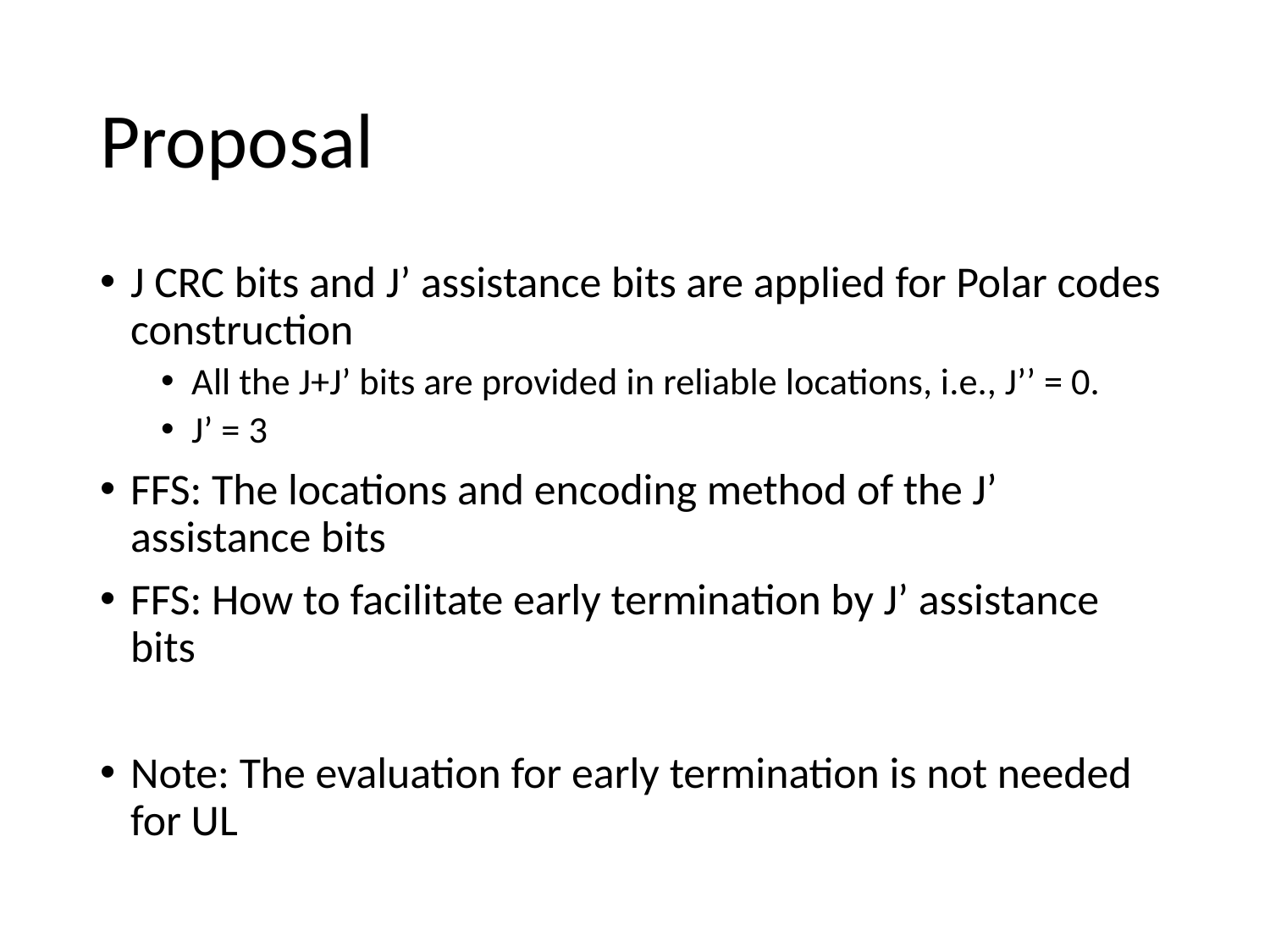

# Proposal
J CRC bits and J’ assistance bits are applied for Polar codes construction
All the J+J’ bits are provided in reliable locations, i.e., J’’ = 0.
J’ = 3
FFS: The locations and encoding method of the J’ assistance bits
FFS: How to facilitate early termination by J’ assistance bits

Note: The evaluation for early termination is not needed for UL